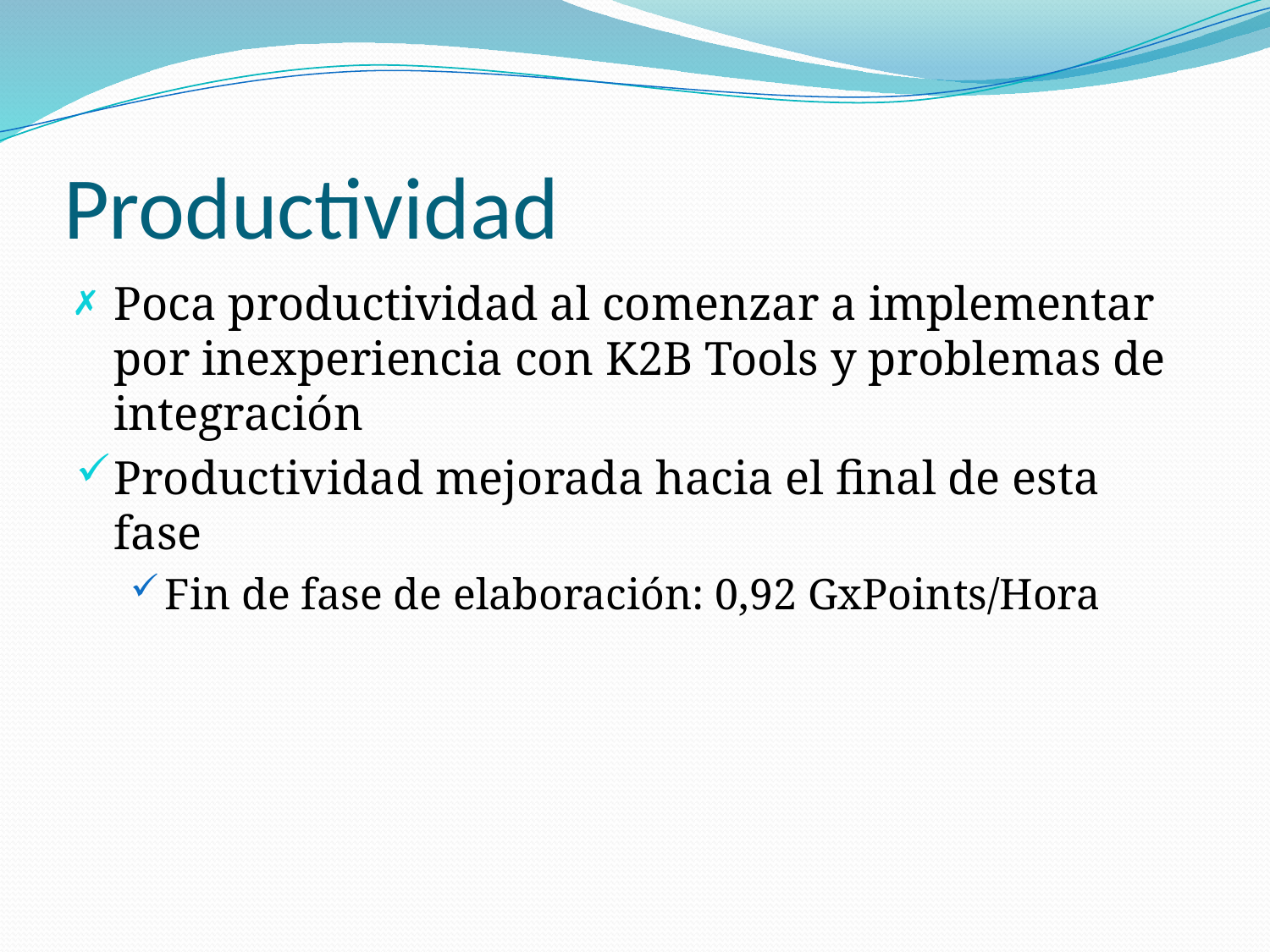

# Productividad
Poca productividad al comenzar a implementar por inexperiencia con K2B Tools y problemas de integración
Productividad mejorada hacia el final de esta fase
Fin de fase de elaboración: 0,92 GxPoints/Hora